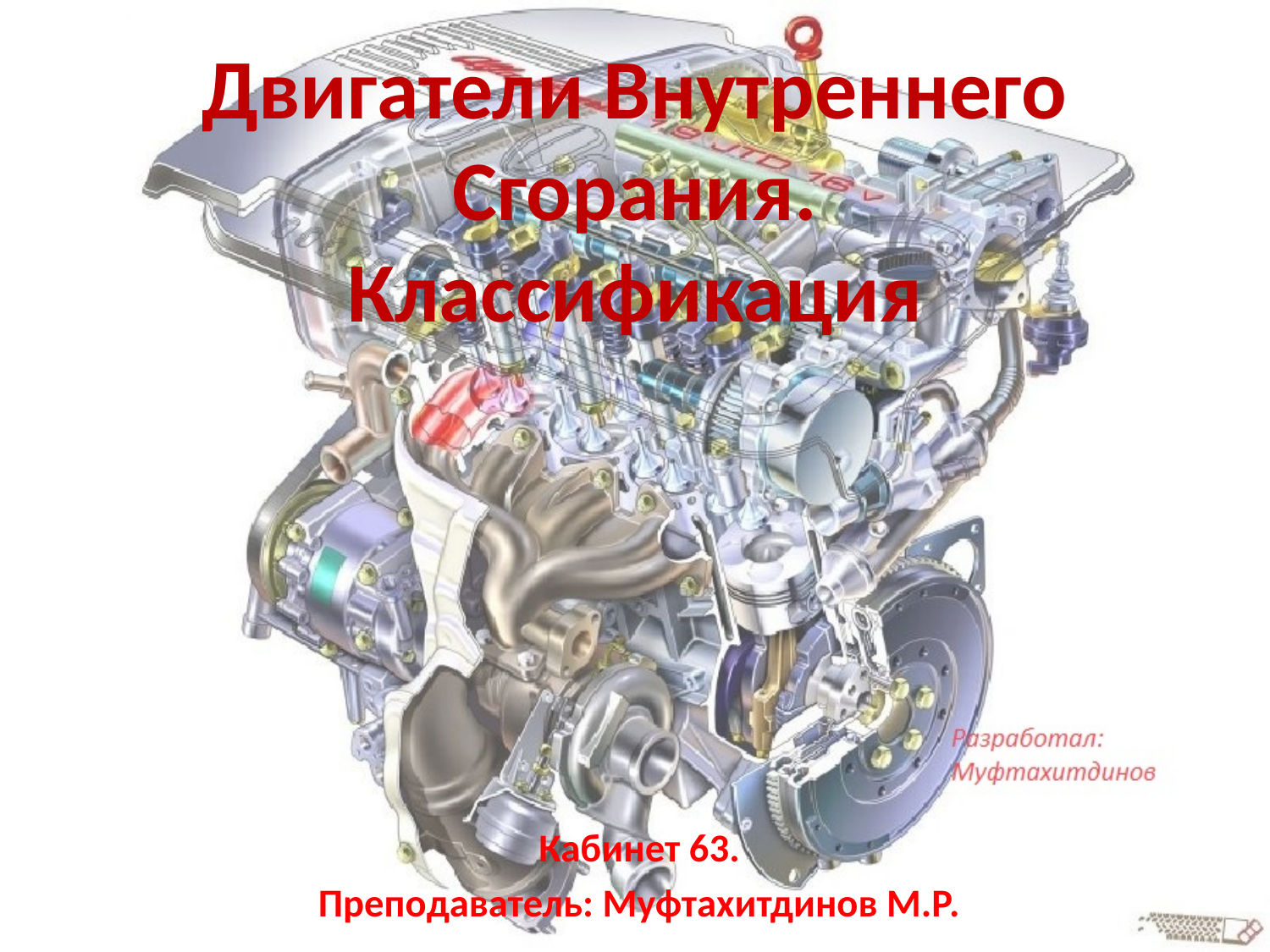

# Двигатели Внутреннего Сгорания. Классификация
Кабинет 63.
Преподаватель: Муфтахитдинов М.Р.